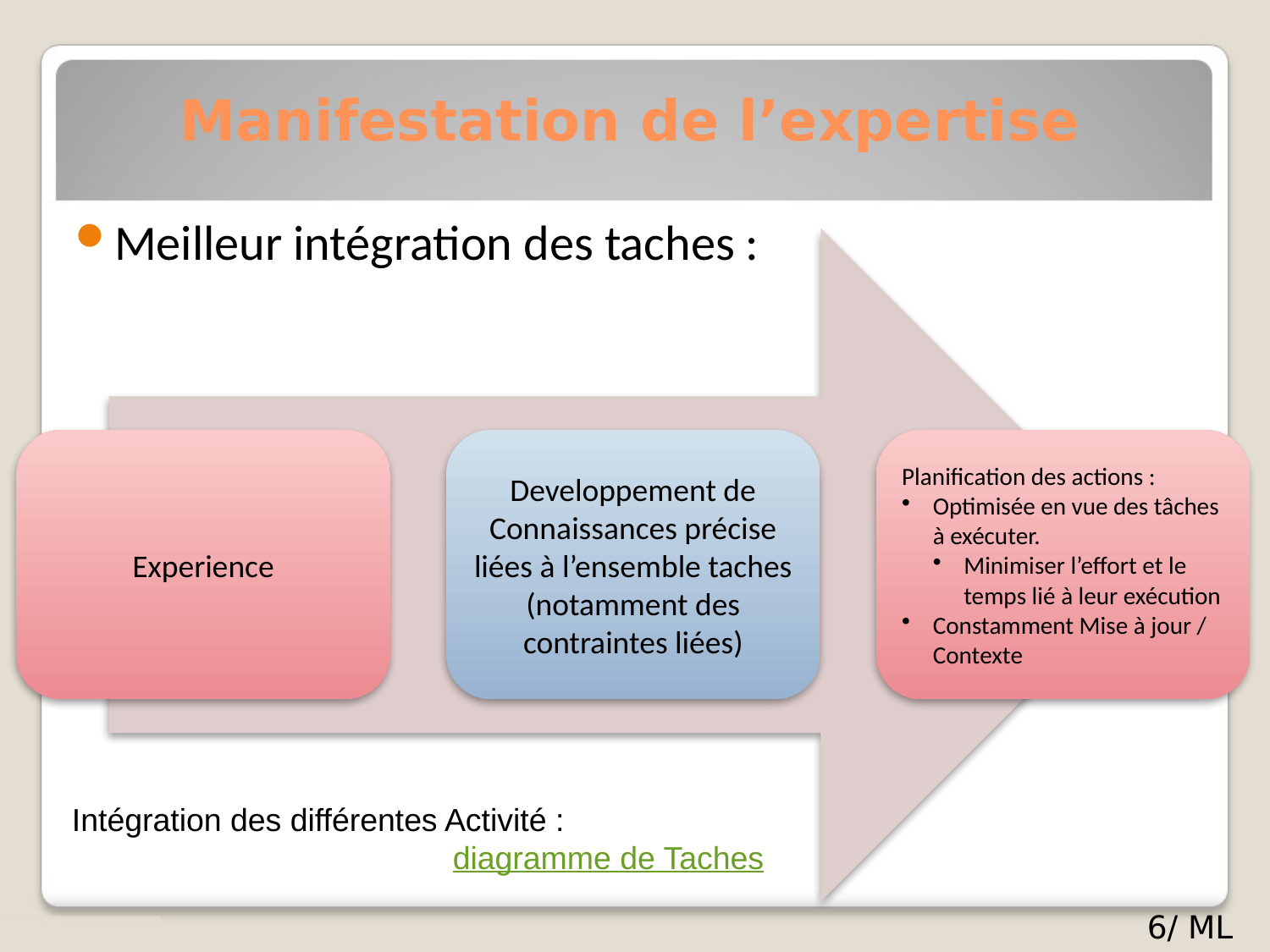

# Manifestation de l’expertise
Meilleur intégration des taches :
Experience
Developpement de Connaissances précise liées à l’ensemble taches (notamment des contraintes liées)
Planification des actions :
Optimisée en vue des tâches à exécuter.
Minimiser l’effort et le temps lié à leur exécution
Constamment Mise à jour / Contexte
Intégration des différentes Activité :
			diagramme de Taches
6/ ML